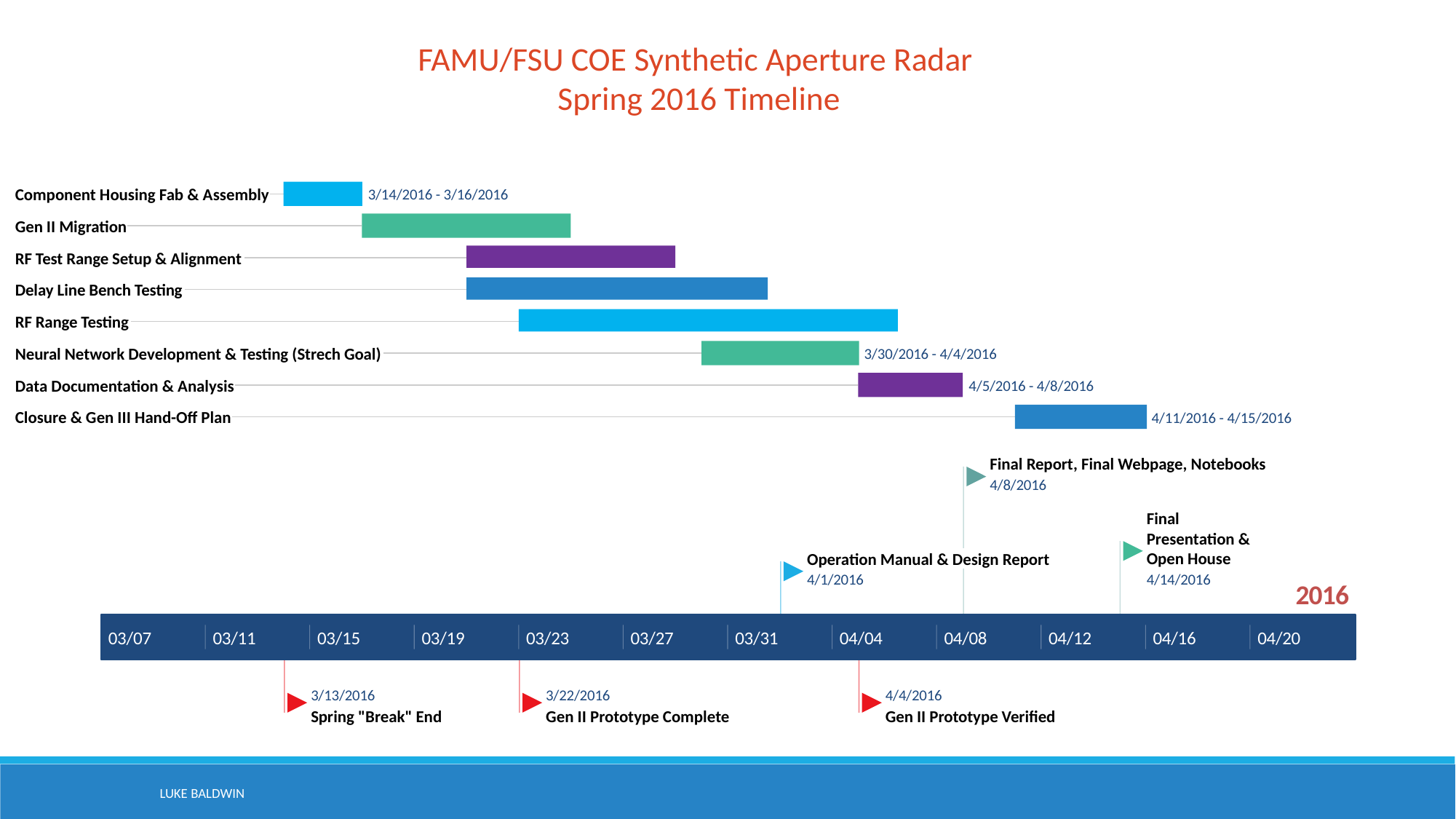

FAMU/FSU COE Synthetic Aperture Radar
Spring 2016 Timeline
3 days

Component Housing Fab & Assembly
3/14/2016 - 3/16/2016

4 days

Gen II Migration

1 day

RF Test Range Setup & Alignment

2 days

Delay Line Bench Testing

13 days

RF Range Testing

6 days

Neural Network Development & Testing (Strech Goal)
3/30/2016 - 4/4/2016

4 days

Data Documentation & Analysis
4/5/2016 - 4/8/2016

5 days

Closure & Gen III Hand-Off Plan
4/11/2016 - 4/15/2016

Final Report, Final Webpage, Notebooks

4/8/2016
Final Presentation & Open House

Operation Manual & Design Report

4/1/2016
4/14/2016
2016

2016
03/07
03/11
03/15
03/19
03/23
03/27
03/31
04/04
04/08
04/12
04/16
04/20

Today
3/13/2016
3/22/2016
4/4/2016

Spring "Break" End
Gen II Prototype Complete
Gen II Prototype Verified
LUKE BALDWIN